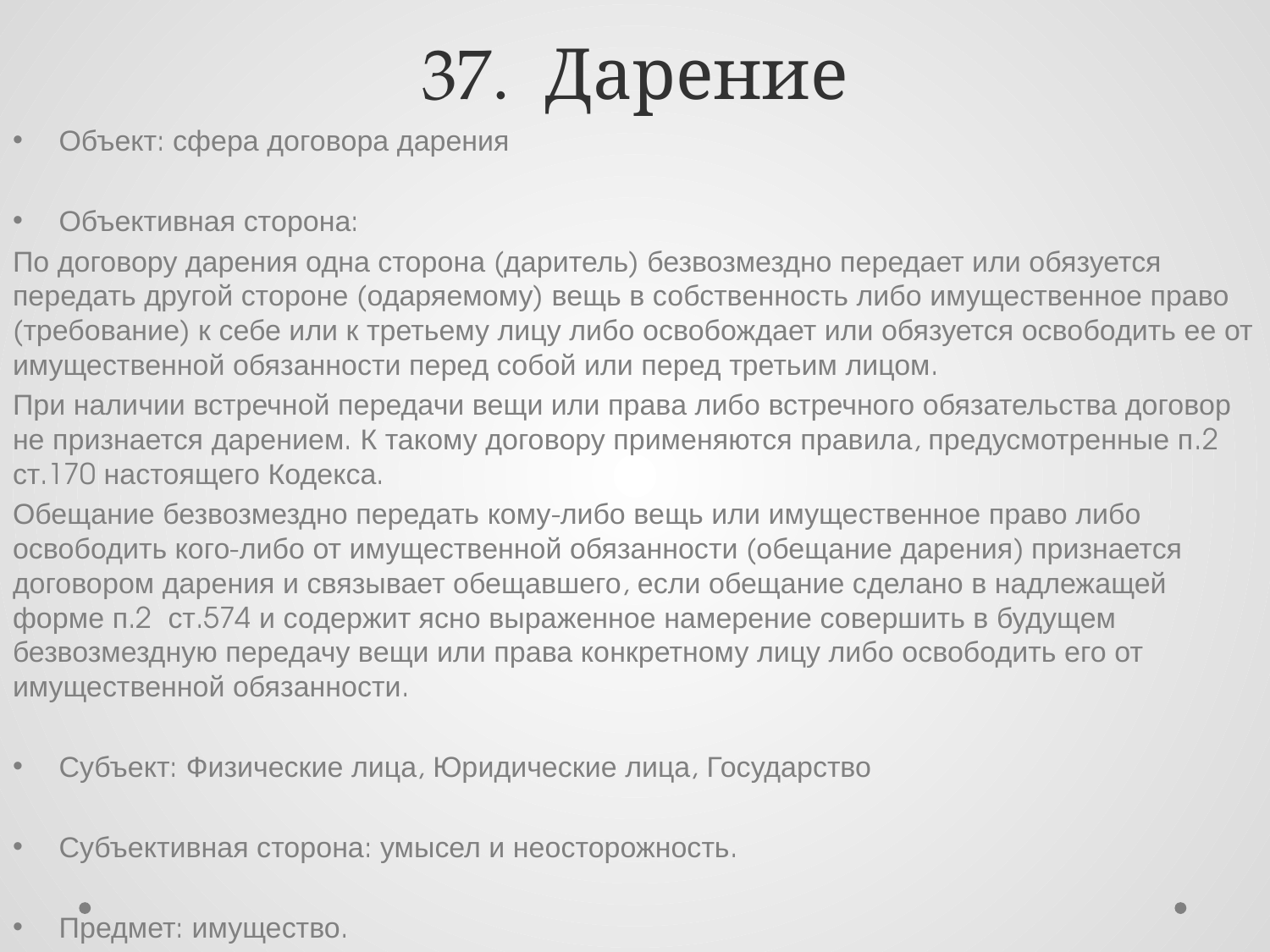

# 37.  Дарение
Объект: сфера договора дарения

Объективная сторона:
По договору дарения одна сторона (даритель) безвозмездно передает или обязуется передать другой стороне (одаряемому) вещь в собственность либо имущественное право (требование) к себе или к третьему лицу либо освобождает или обязуется освободить ее от имущественной обязанности перед собой или перед третьим лицом.
При наличии встречной передачи вещи или права либо встречного обязательства договор не признается дарением. К такому договору применяются правила, предусмотренные п.2  ст.170 настоящего Кодекса.
Обещание безвозмездно передать кому-либо вещь или имущественное право либо освободить кого-либо от имущественной обязанности (обещание дарения) признается договором дарения и связывает обещавшего, если обещание сделано в надлежащей форме п.2  ст.574 и содержит ясно выраженное намерение совершить в будущем безвозмездную передачу вещи или права конкретному лицу либо освободить его от имущественной обязанности.

Субъект: Физические лица, Юридические лица, Государство

Субъективная сторона: умысел и неосторожность.

Предмет: имущество.